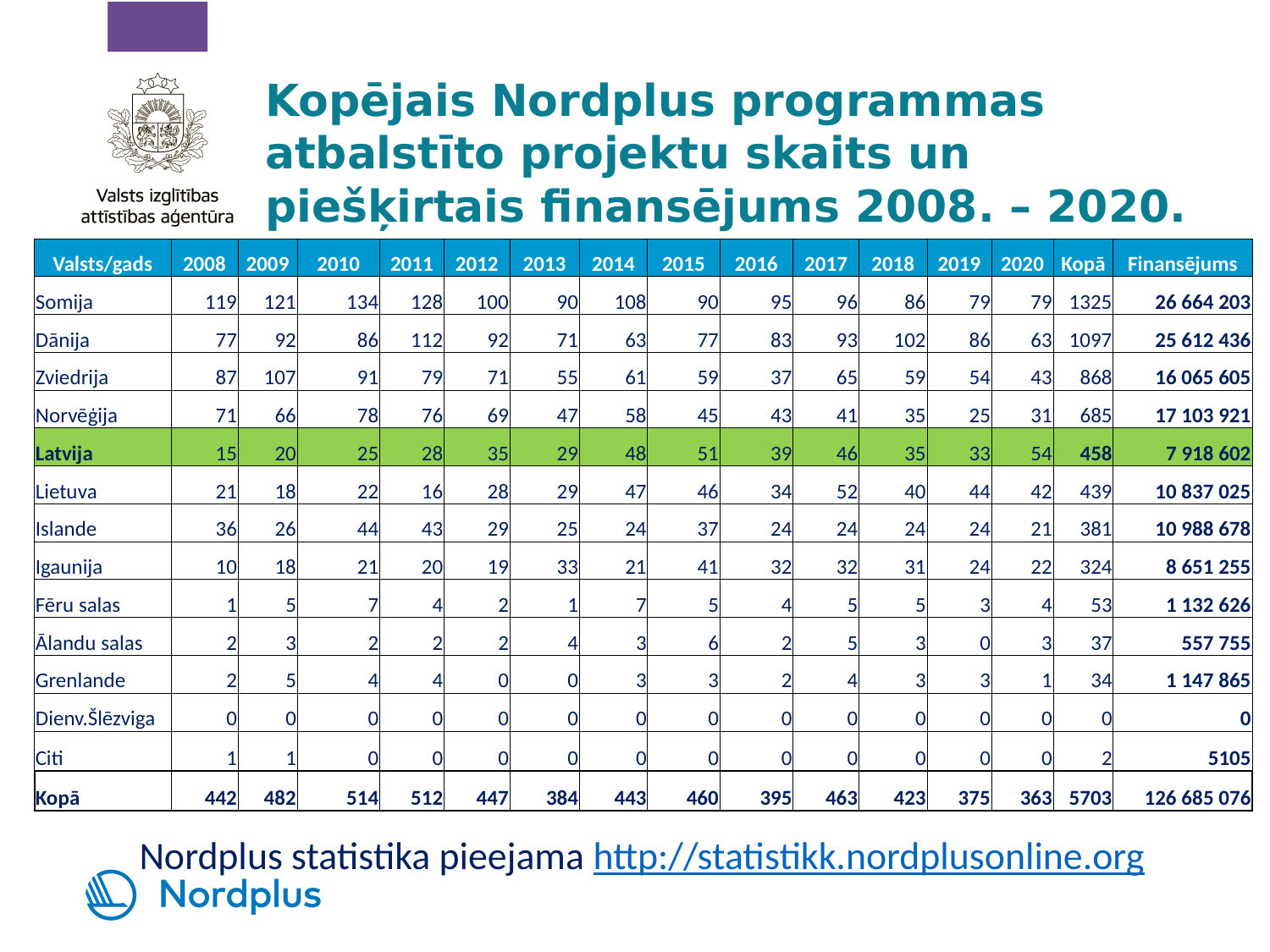

Kopējais Nordplus programmas atbalstīto projektu skaits un piešķirtais finansējums 2008. – 2020.
| Valsts/gads | 2008 | 2009 | 2010 | 2011 | 2012 | 2013 | 2014 | 2015 | 2016 | 2017 | 2018 | 2019 | 2020 | Kopā | Finansējums |
| --- | --- | --- | --- | --- | --- | --- | --- | --- | --- | --- | --- | --- | --- | --- | --- |
| Somija | 119 | 121 | 134 | 128 | 100 | 90 | 108 | 90 | 95 | 96 | 86 | 79 | 79 | 1325 | 26 664 203 |
| Dānija | 77 | 92 | 86 | 112 | 92 | 71 | 63 | 77 | 83 | 93 | 102 | 86 | 63 | 1097 | 25 612 436 |
| Zviedrija | 87 | 107 | 91 | 79 | 71 | 55 | 61 | 59 | 37 | 65 | 59 | 54 | 43 | 868 | 16 065 605 |
| Norvēģija | 71 | 66 | 78 | 76 | 69 | 47 | 58 | 45 | 43 | 41 | 35 | 25 | 31 | 685 | 17 103 921 |
| Latvija | 15 | 20 | 25 | 28 | 35 | 29 | 48 | 51 | 39 | 46 | 35 | 33 | 54 | 458 | 7 918 602 |
| Lietuva | 21 | 18 | 22 | 16 | 28 | 29 | 47 | 46 | 34 | 52 | 40 | 44 | 42 | 439 | 10 837 025 |
| Islande | 36 | 26 | 44 | 43 | 29 | 25 | 24 | 37 | 24 | 24 | 24 | 24 | 21 | 381 | 10 988 678 |
| Igaunija | 10 | 18 | 21 | 20 | 19 | 33 | 21 | 41 | 32 | 32 | 31 | 24 | 22 | 324 | 8 651 255 |
| Fēru salas | 1 | 5 | 7 | 4 | 2 | 1 | 7 | 5 | 4 | 5 | 5 | 3 | 4 | 53 | 1 132 626 |
| Ālandu salas | 2 | 3 | 2 | 2 | 2 | 4 | 3 | 6 | 2 | 5 | 3 | 0 | 3 | 37 | 557 755 |
| Grenlande | 2 | 5 | 4 | 4 | 0 | 0 | 3 | 3 | 2 | 4 | 3 | 3 | 1 | 34 | 1 147 865 |
| Dienv.Šlēzviga | 0 | 0 | 0 | 0 | 0 | 0 | 0 | 0 | 0 | 0 | 0 | 0 | 0 | 0 | 0 |
| Citi | 1 | 1 | 0 | 0 | 0 | 0 | 0 | 0 | 0 | 0 | 0 | 0 | 0 | 2 | 5105 |
| Kopā | 442 | 482 | 514 | 512 | 447 | 384 | 443 | 460 | 395 | 463 | 423 | 375 | 363 | 5703 | 126 685 076 |
Nordplus statistika pieejama http://statistikk.nordplusonline.org